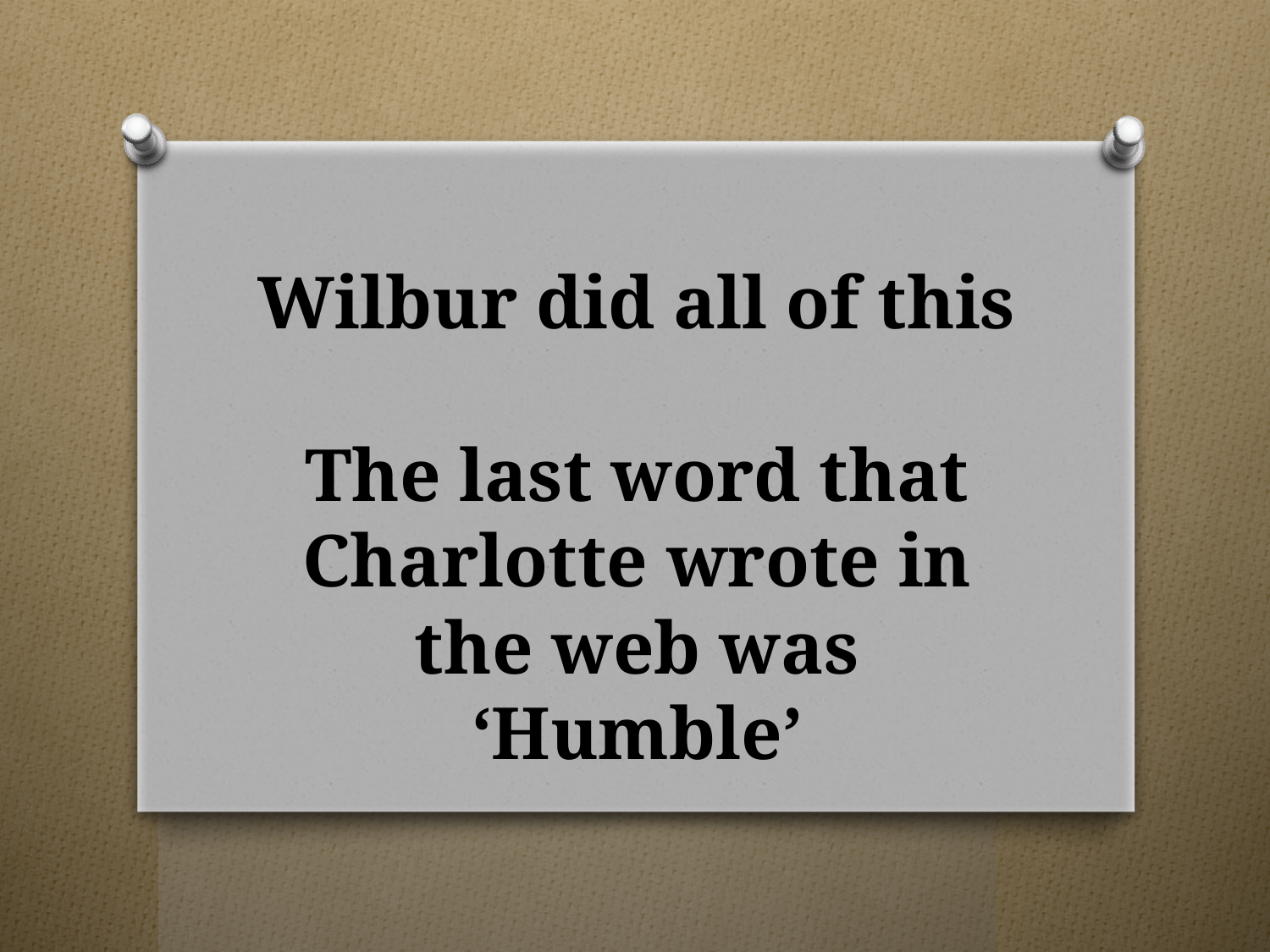

# Wilbur did all of this The last word that Charlotte wrote in the web was ‘Humble’